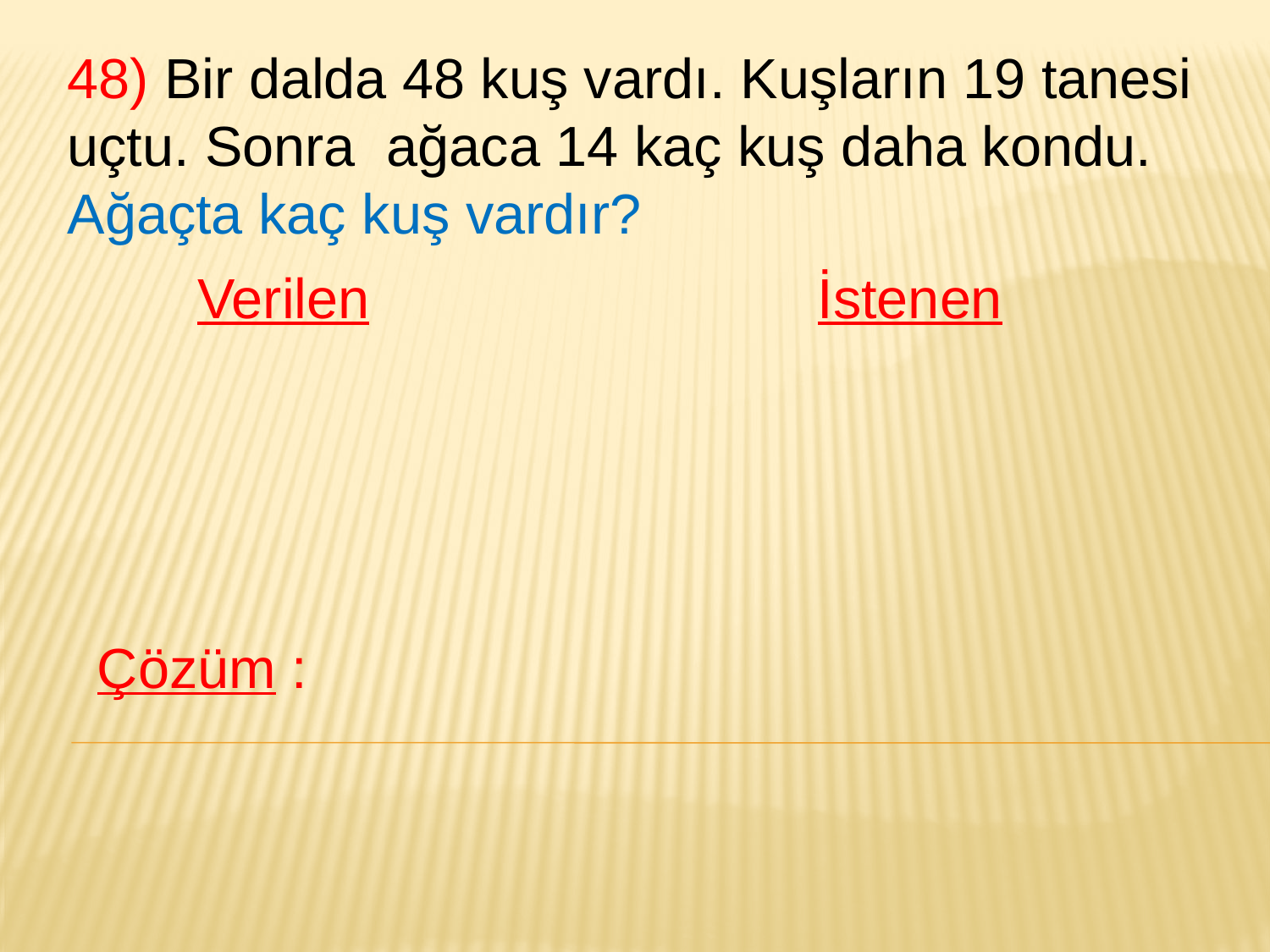

48) Bir dalda 48 kuş vardı. Kuşların 19 tanesi uçtu. Sonra  ağaca 14 kaç kuş daha kondu. Ağaçta kaç kuş vardır?

Verilen
İstenen
Çözüm :